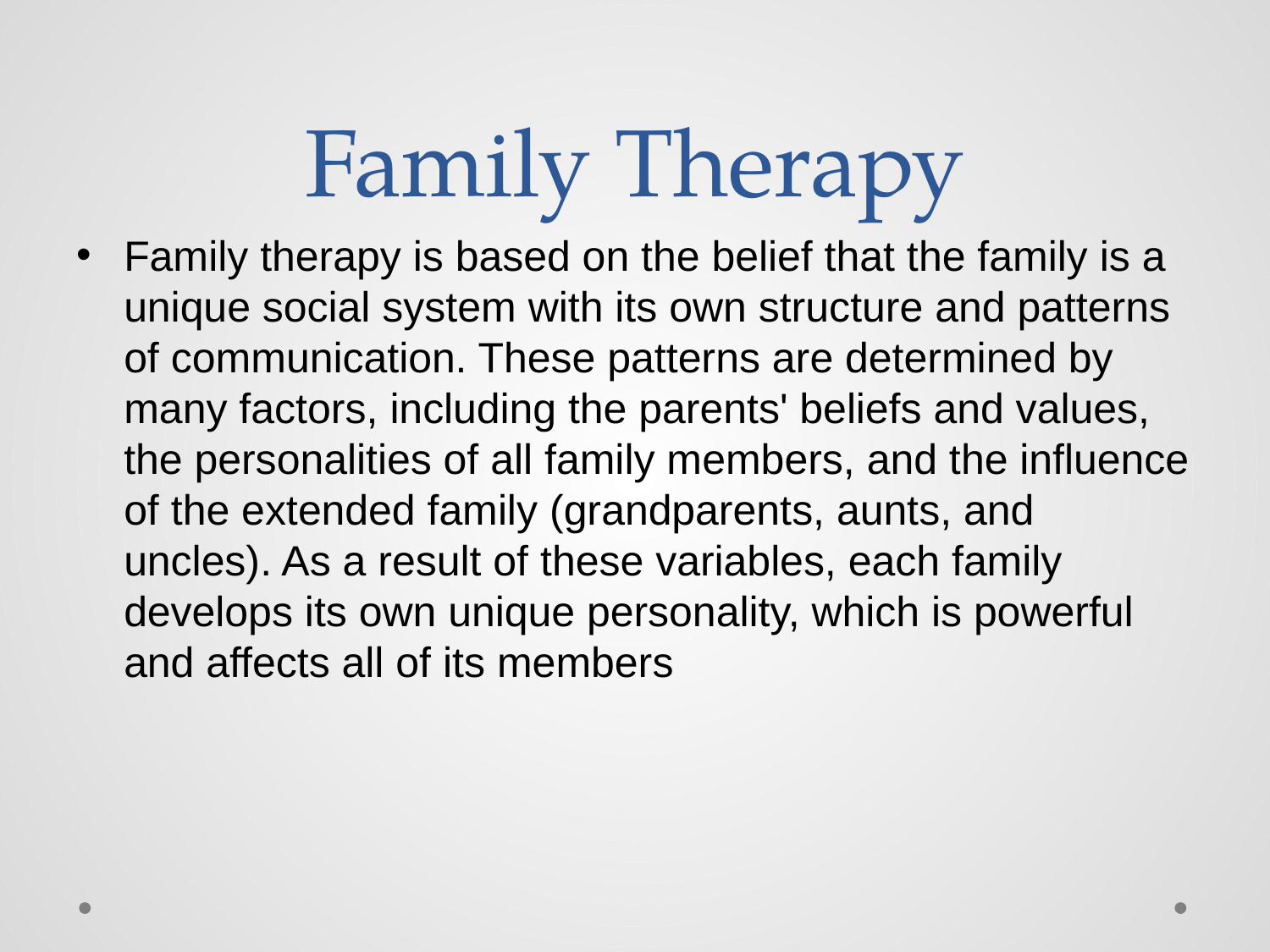

# Family Therapy
Family therapy is based on the belief that the family is a unique social system with its own structure and patterns of communication. These patterns are determined by many factors, including the parents' beliefs and values, the personalities of all family members, and the influence of the extended family (grandparents, aunts, and uncles). As a result of these variables, each family develops its own unique personality, which is powerful and affects all of its members